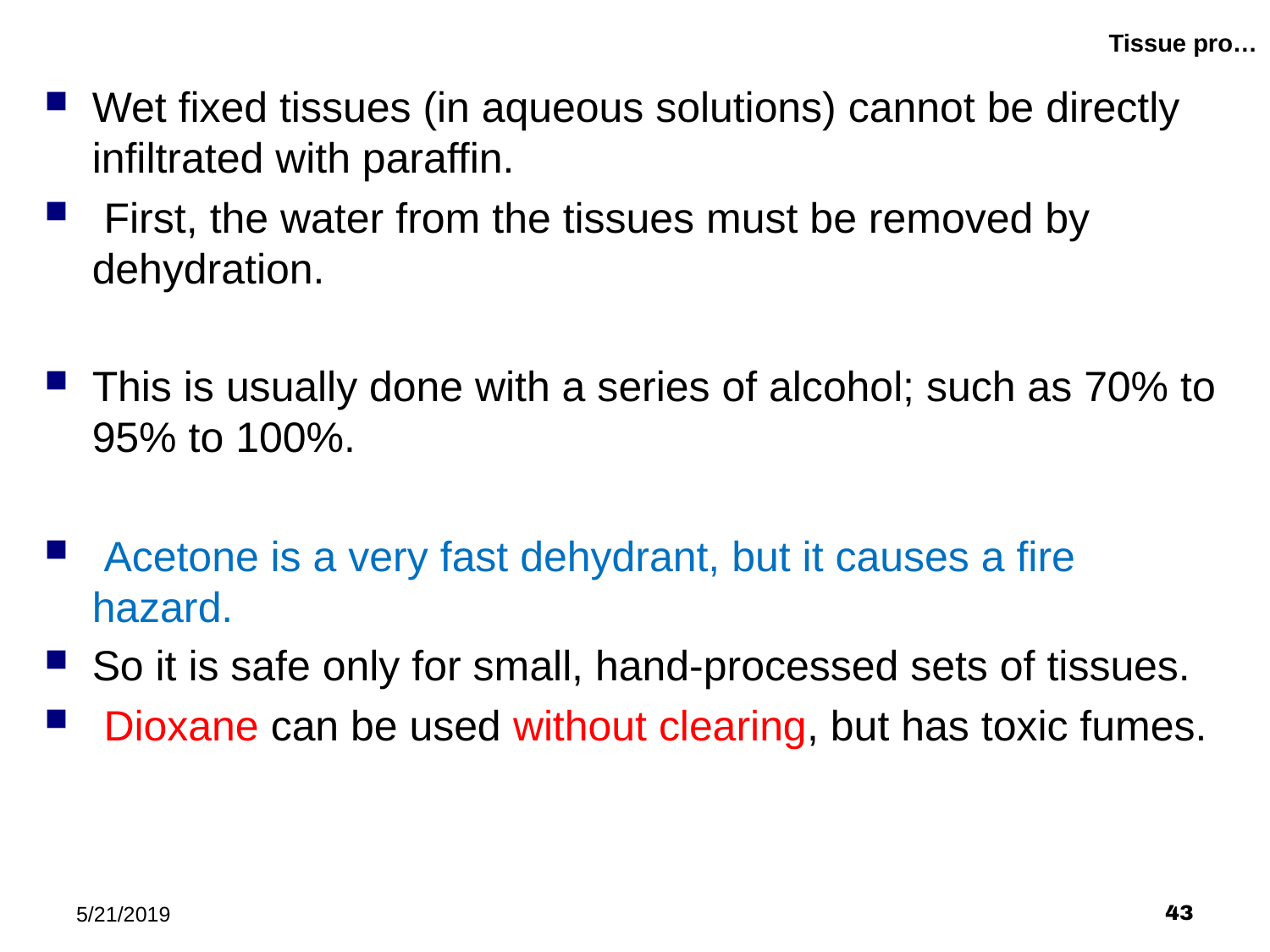

# Tissue pro…
Wet fixed tissues (in aqueous solutions) cannot be directly infiltrated with paraffin.
 First, the water from the tissues must be removed by dehydration.

This is usually done with a series of alcohol; such as 70% to 95% to 100%.

 Acetone is a very fast dehydrant, but it causes a fire hazard.
So it is safe only for small, hand-processed sets of tissues.
 Dioxane can be used without clearing, but has toxic fumes.

5/21/2019
43